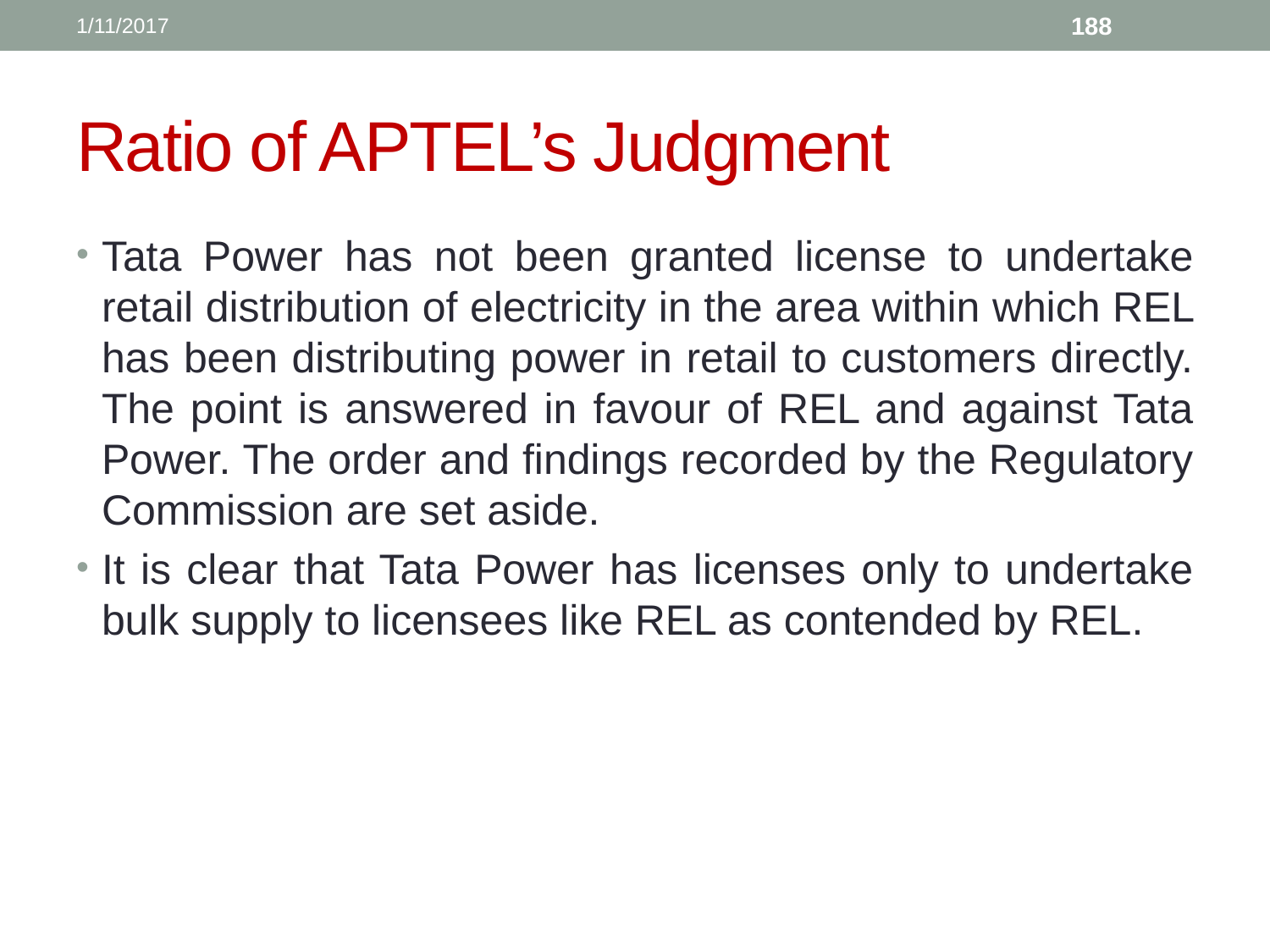

1/11/2017
188
# Ratio of APTEL’s Judgment
Tata Power has not been granted license to undertake retail distribution of electricity in the area within which REL has been distributing power in retail to customers directly. The point is answered in favour of REL and against Tata Power. The order and findings recorded by the Regulatory Commission are set aside.
It is clear that Tata Power has licenses only to undertake bulk supply to licensees like REL as contended by REL.